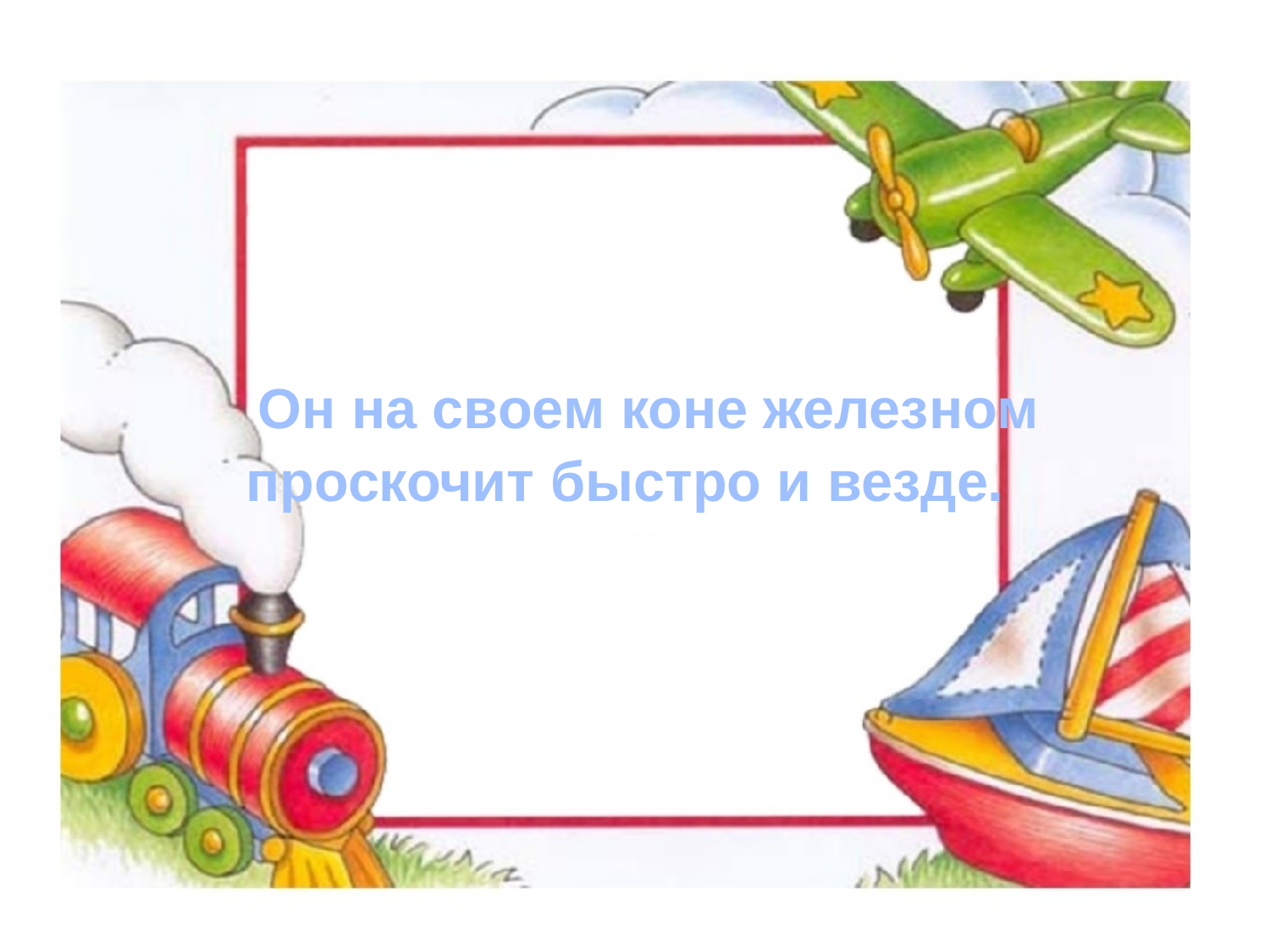

# Он на своем коне железном проскочит быстро и везде.